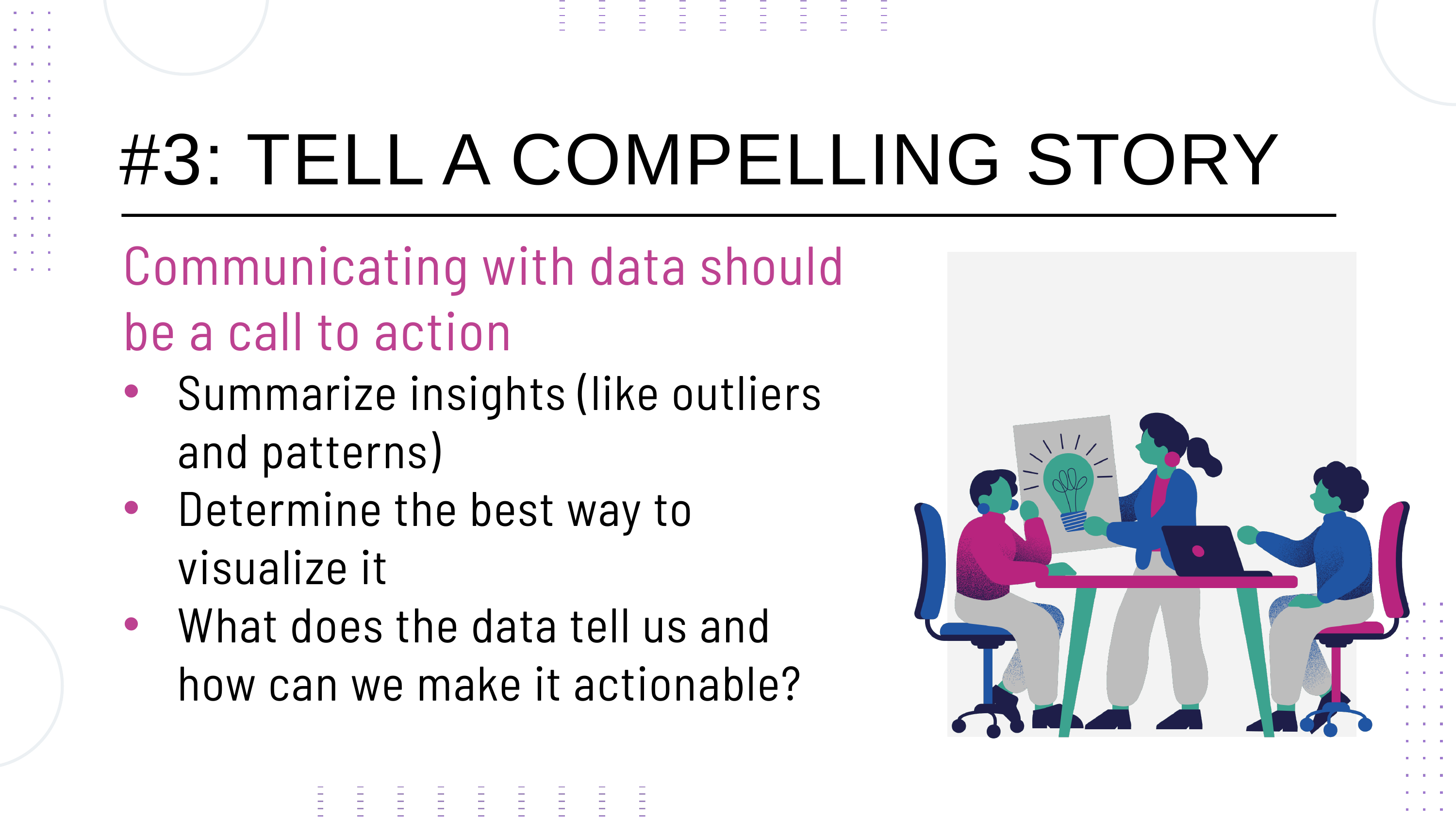

#3: TELL A COMPELLING STORY

Communicating with data should be a call to action
Summarize insights (like outliers and patterns)
Determine the best way to visualize it
What does the data tell us and how can we make it actionable?